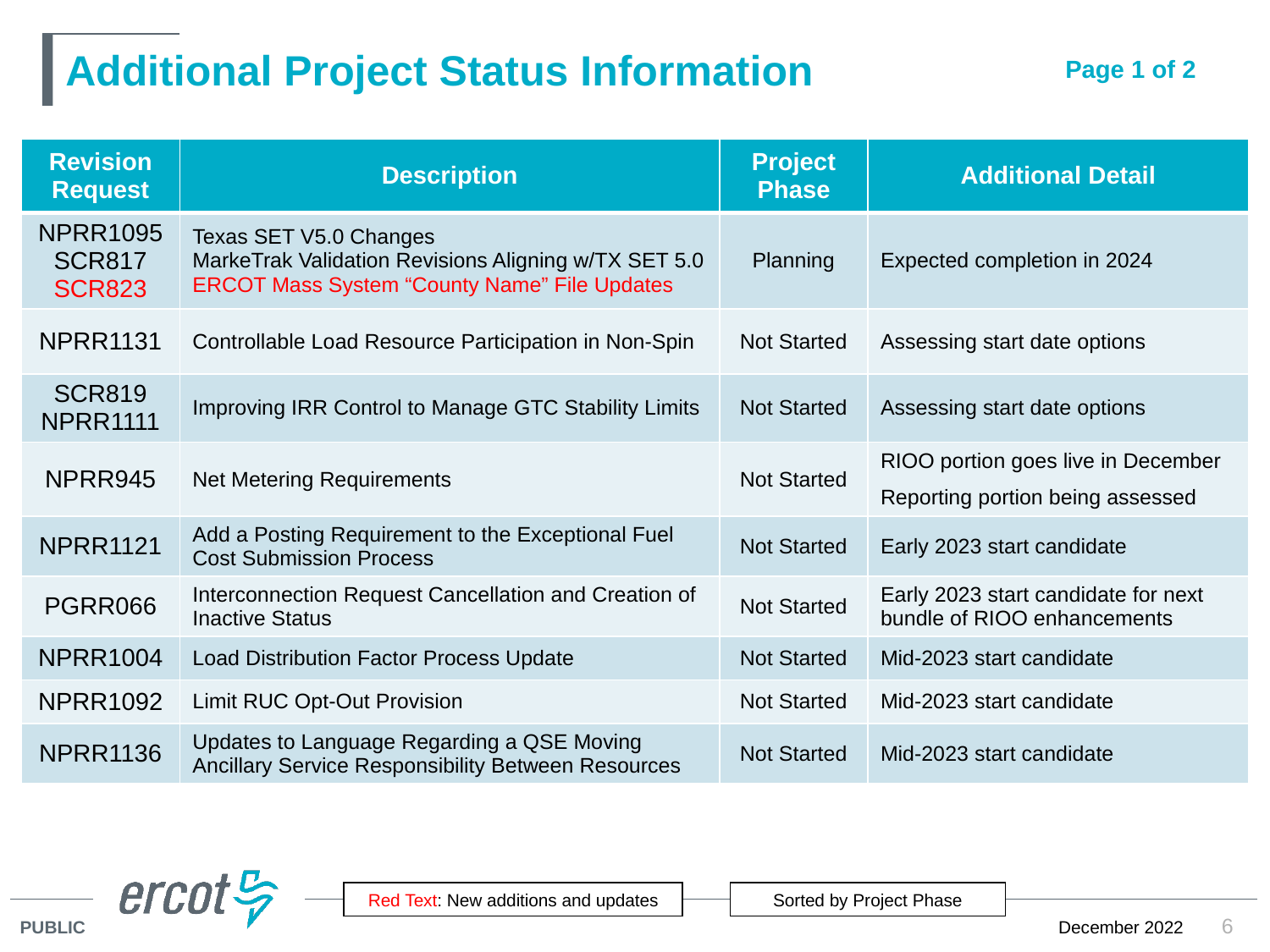

# Additional Project Status Information
Page 1 of 2
| Revision Request | Description | Project Phase | Additional Detail |
| --- | --- | --- | --- |
| NPRR1095 SCR817 SCR823 | Texas SET V5.0 Changes MarkeTrak Validation Revisions Aligning w/TX SET 5.0 ERCOT Mass System “County Name” File Updates | Planning | Expected completion in 2024 |
| NPRR1131 | Controllable Load Resource Participation in Non-Spin | Not Started | Assessing start date options |
| SCR819 NPRR1111 | Improving IRR Control to Manage GTC Stability Limits | Not Started | Assessing start date options |
| NPRR945 | Net Metering Requirements | Not Started | RIOO portion goes live in December Reporting portion being assessed |
| NPRR1121 | Add a Posting Requirement to the Exceptional Fuel Cost Submission Process | Not Started | Early 2023 start candidate |
| PGRR066 | Interconnection Request Cancellation and Creation of Inactive Status | Not Started | Early 2023 start candidate for next bundle of RIOO enhancements |
| NPRR1004 | Load Distribution Factor Process Update | Not Started | Mid-2023 start candidate |
| NPRR1092 | Limit RUC Opt-Out Provision | Not Started | Mid-2023 start candidate |
| NPRR1136 | Updates to Language Regarding a QSE Moving Ancillary Service Responsibility Between Resources | Not Started | Mid-2023 start candidate |
Red Text: New additions and updates
Sorted by Project Phase
6